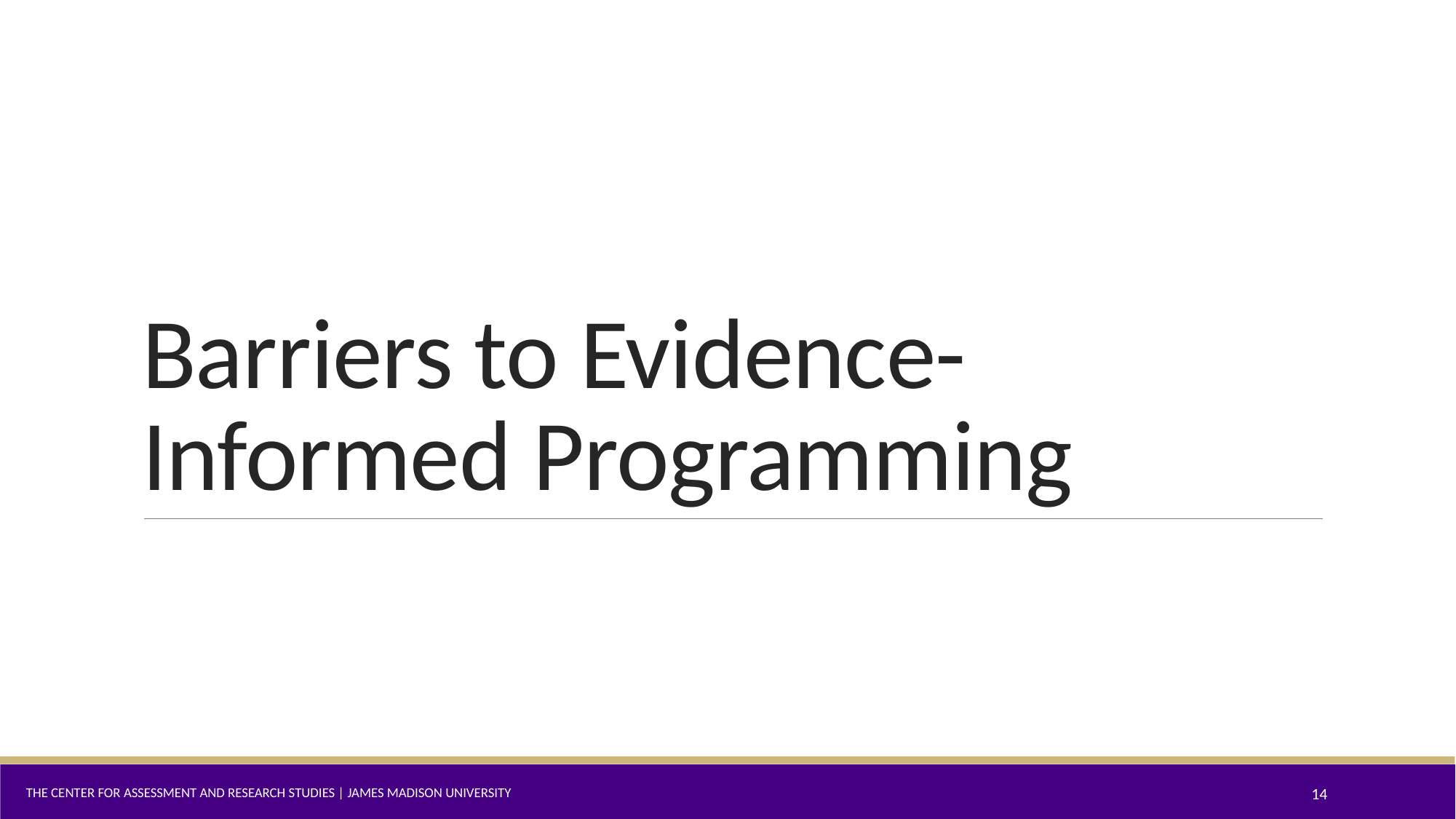

# Barriers to Evidence-Informed Programming
The Center for Assessment and Research Studies | James Madison University
14